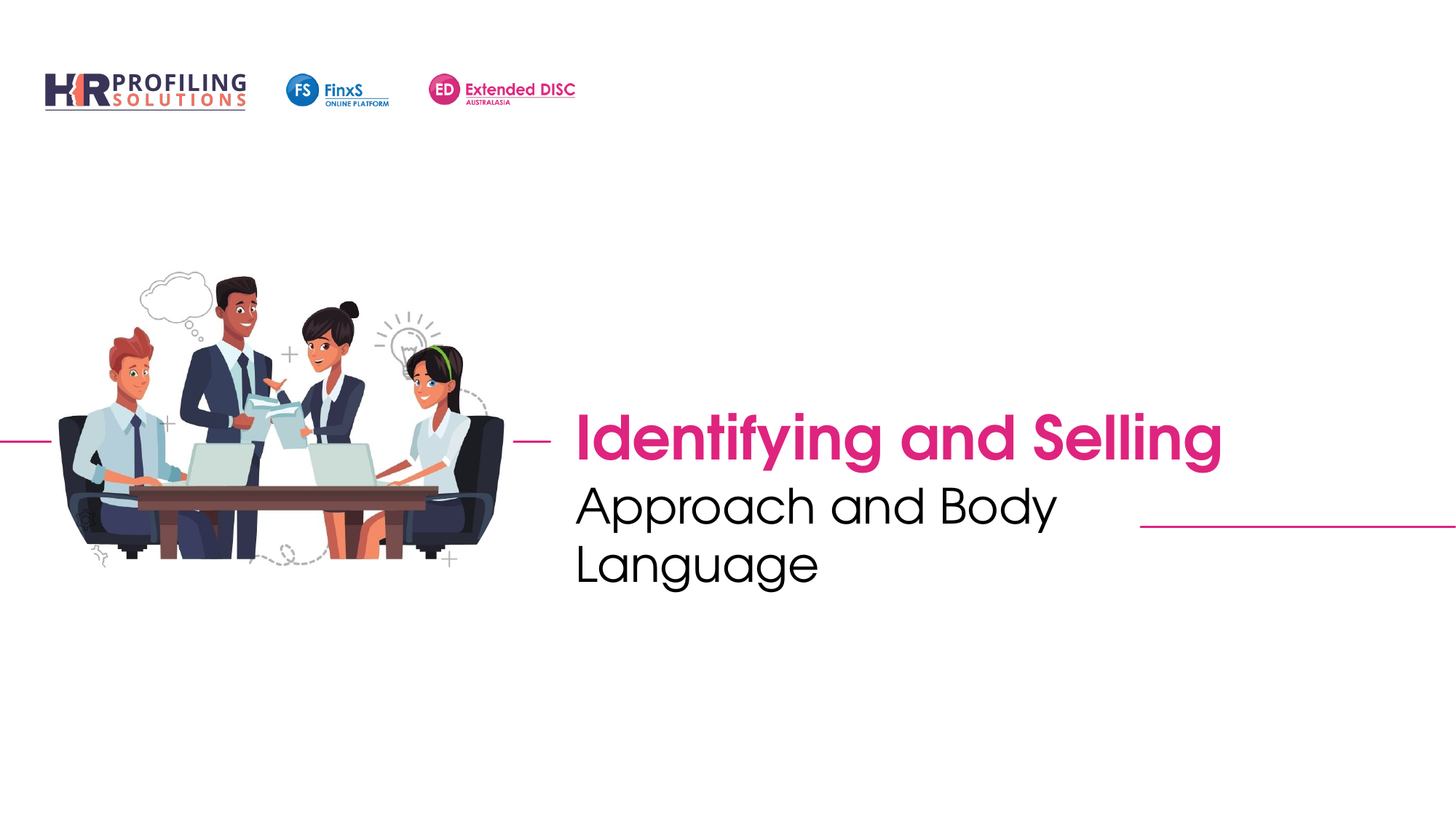

Identifying and Selling
Approach and Body Language